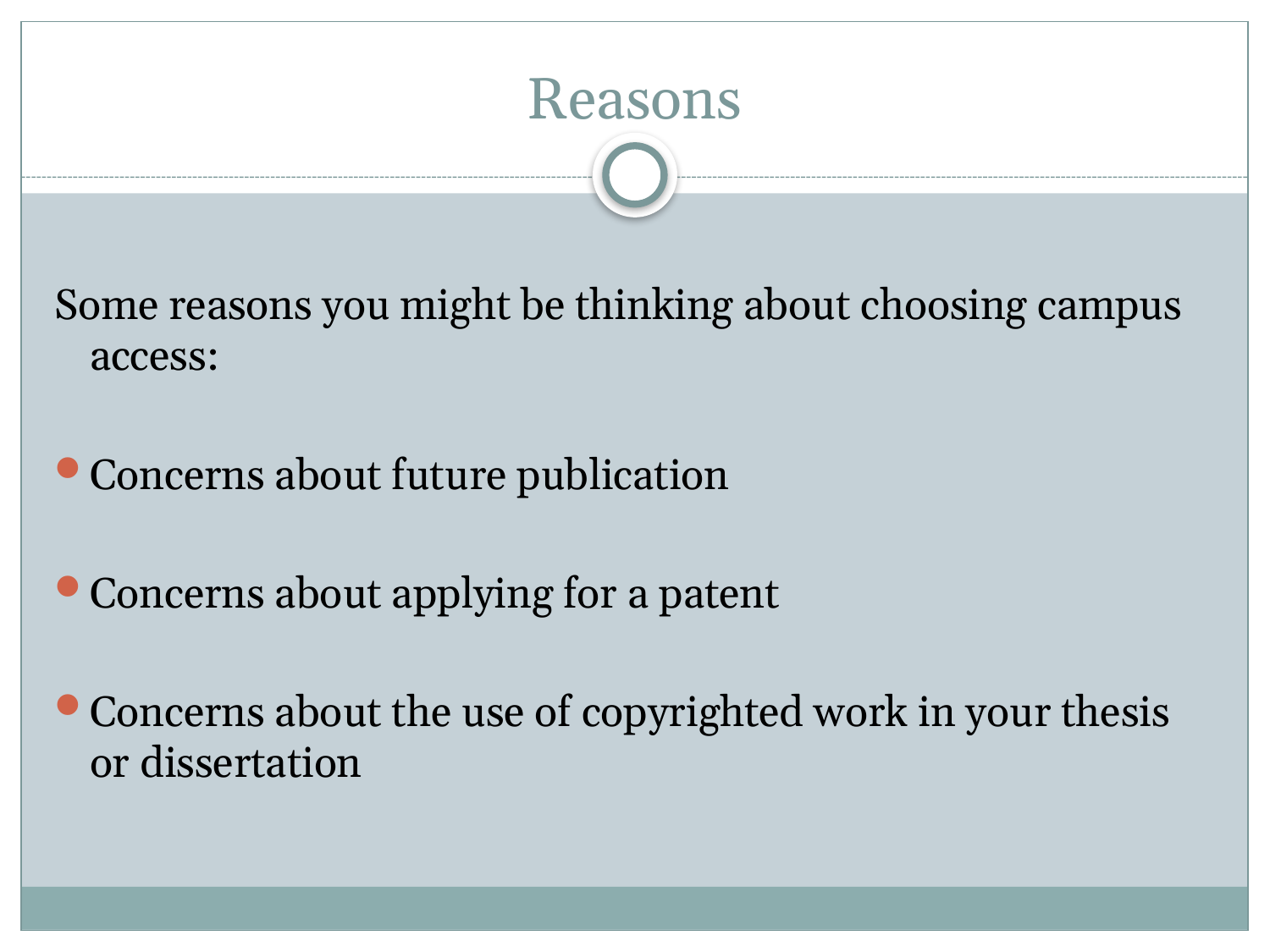

# Reasons

Some reasons you might be thinking about choosing campus access:

Concerns about future publication

Concerns about applying for a patent

Concerns about the use of copyrighted work in your thesis or dissertation